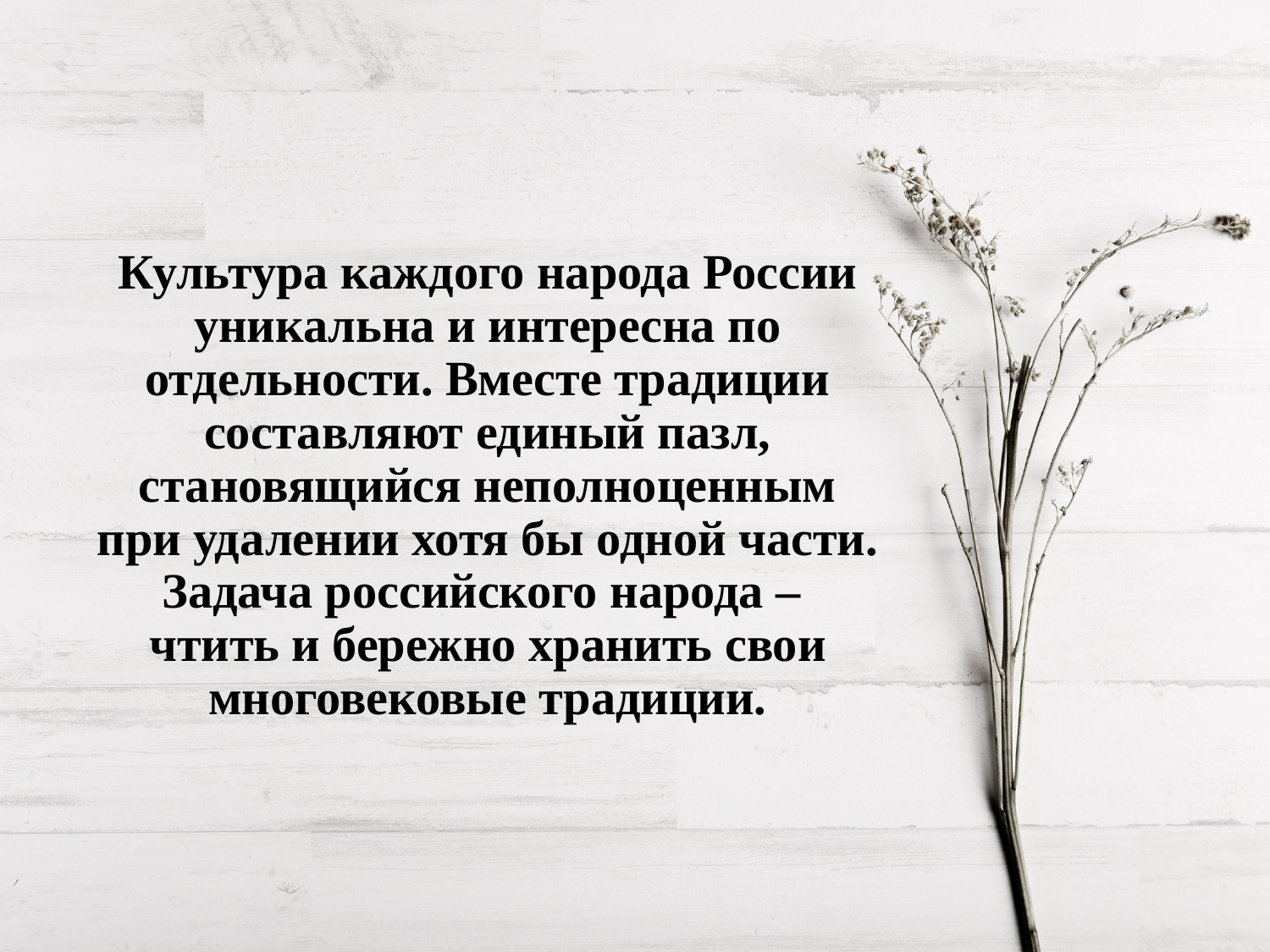

# Культура каждого народа России уникальна и интересна по отдельности. Вместе традиции составляют единый пазл, становящийся неполноценным при удалении хотя бы одной части. Задача российского народа – чтить и бережно хранить свои многовековые традиции.